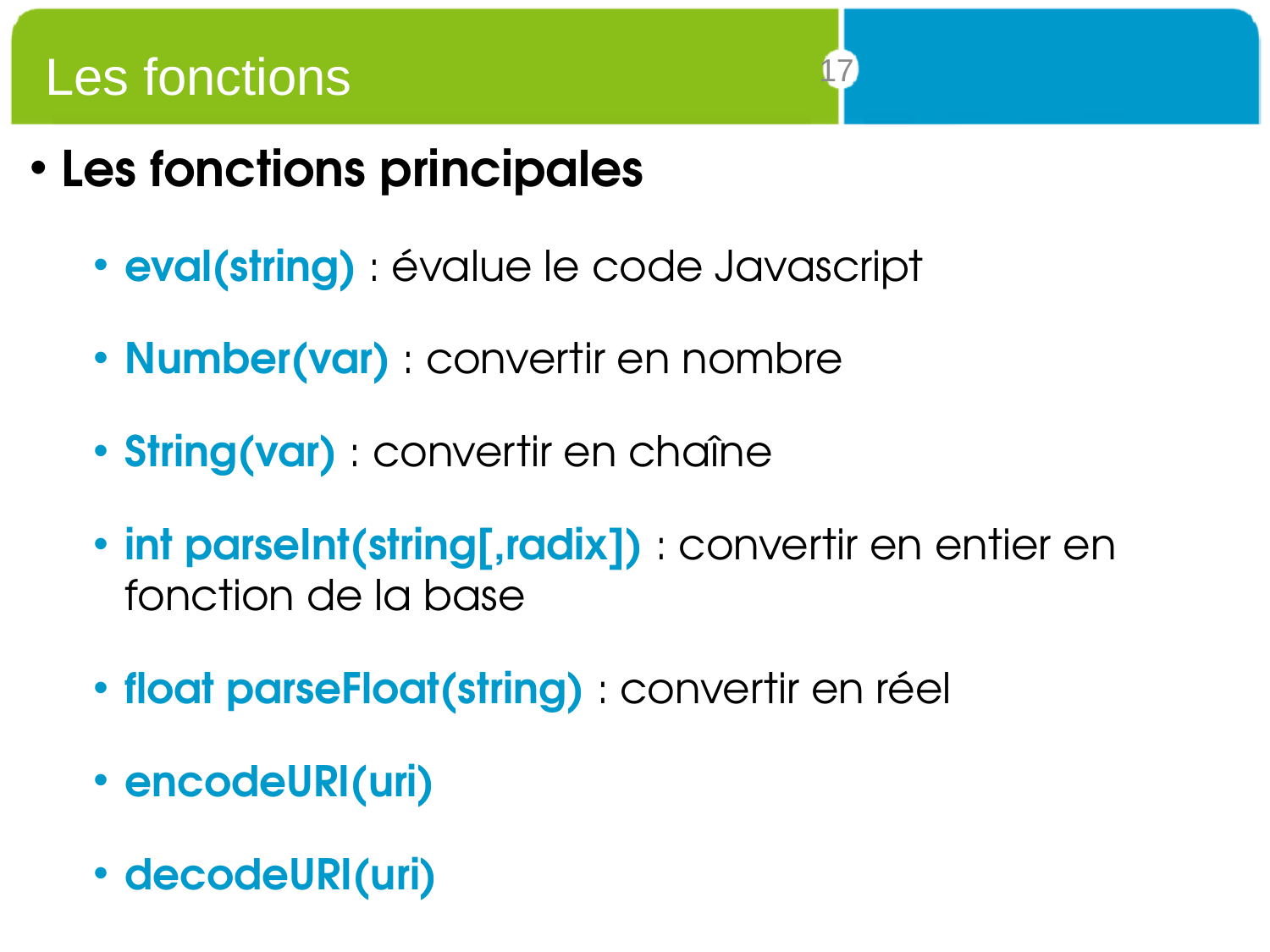

# Les fonctions
17
Les fonctions principales
eval(string) : évalue le code Javascript
Number(var) : convertir en nombre
String(var) : convertir en chaîne
int parseInt(string[,radix]) : convertir en entier en fonction de la base
float parseFloat(string) : convertir en réel
encodeURI(uri)
decodeURI(uri)